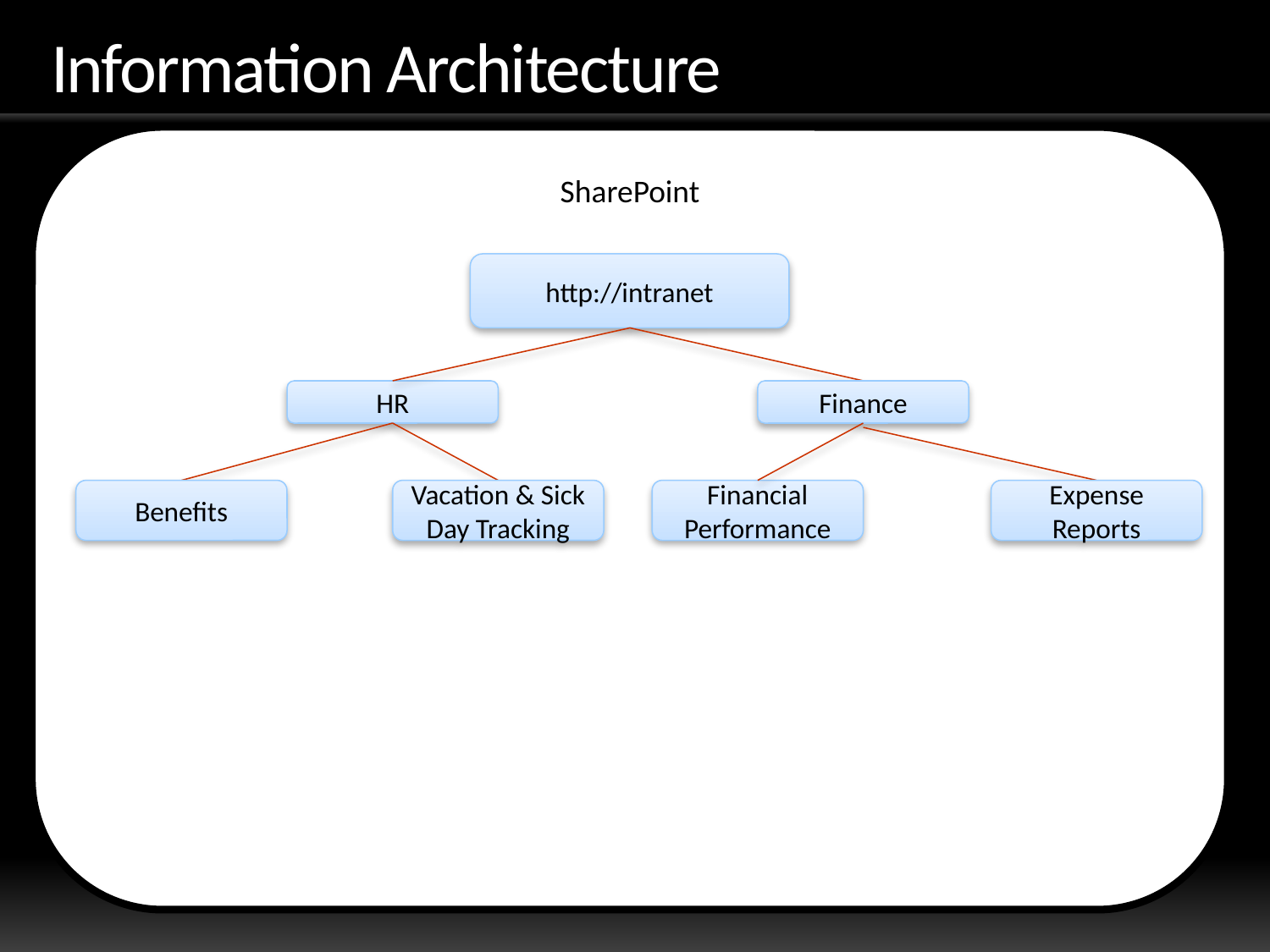

# Information Architecture
SharePoint
http://intranet
HR
Finance
Benefits
Vacation & Sick Day Tracking
Financial Performance
Expense Reports